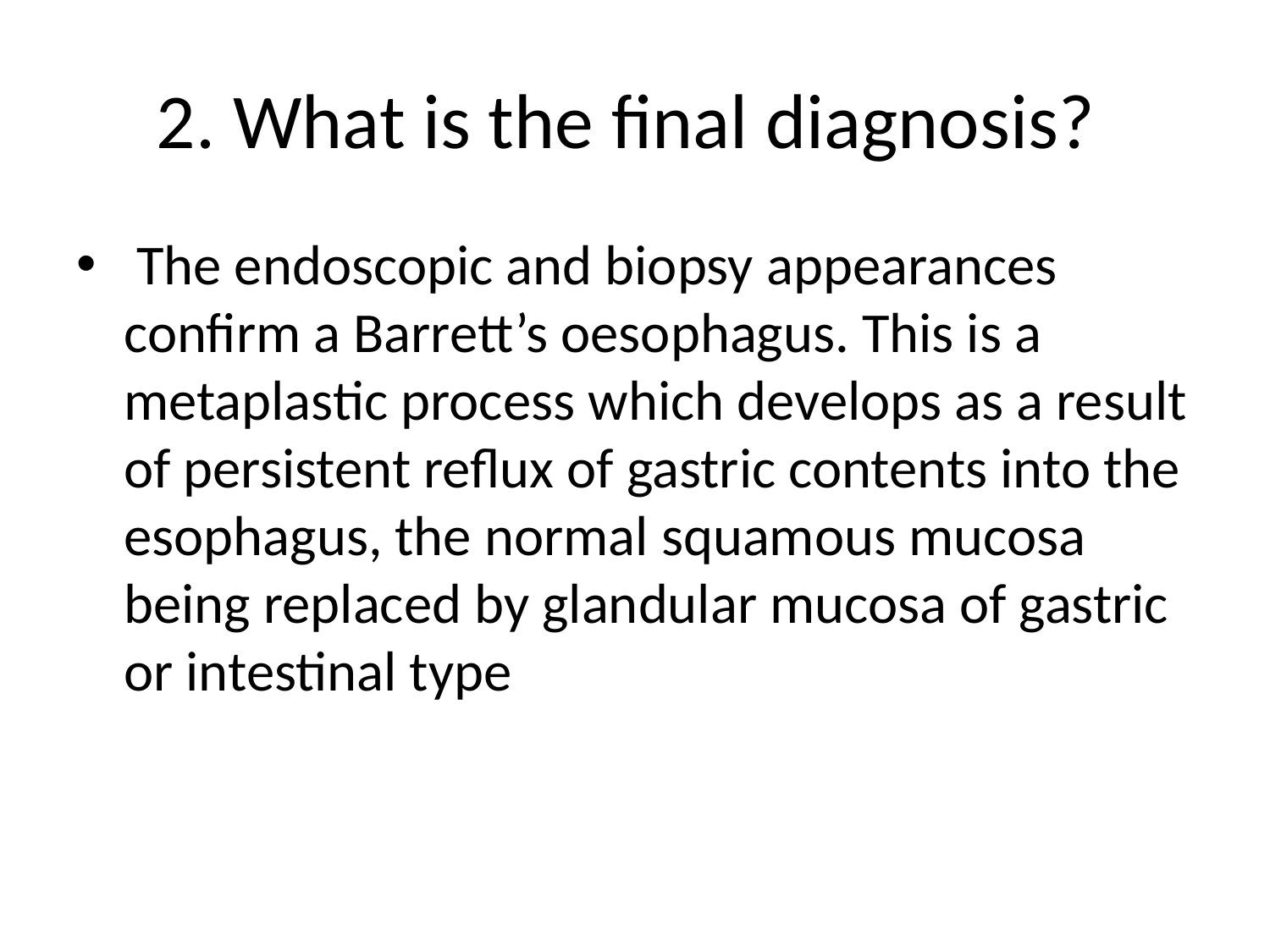

# 2. What is the final diagnosis?
 The endoscopic and biopsy appearances confirm a Barrett’s oesophagus. This is a metaplastic process which develops as a result of persistent reflux of gastric contents into the esophagus, the normal squamous mucosa being replaced by glandular mucosa of gastric or intestinal type